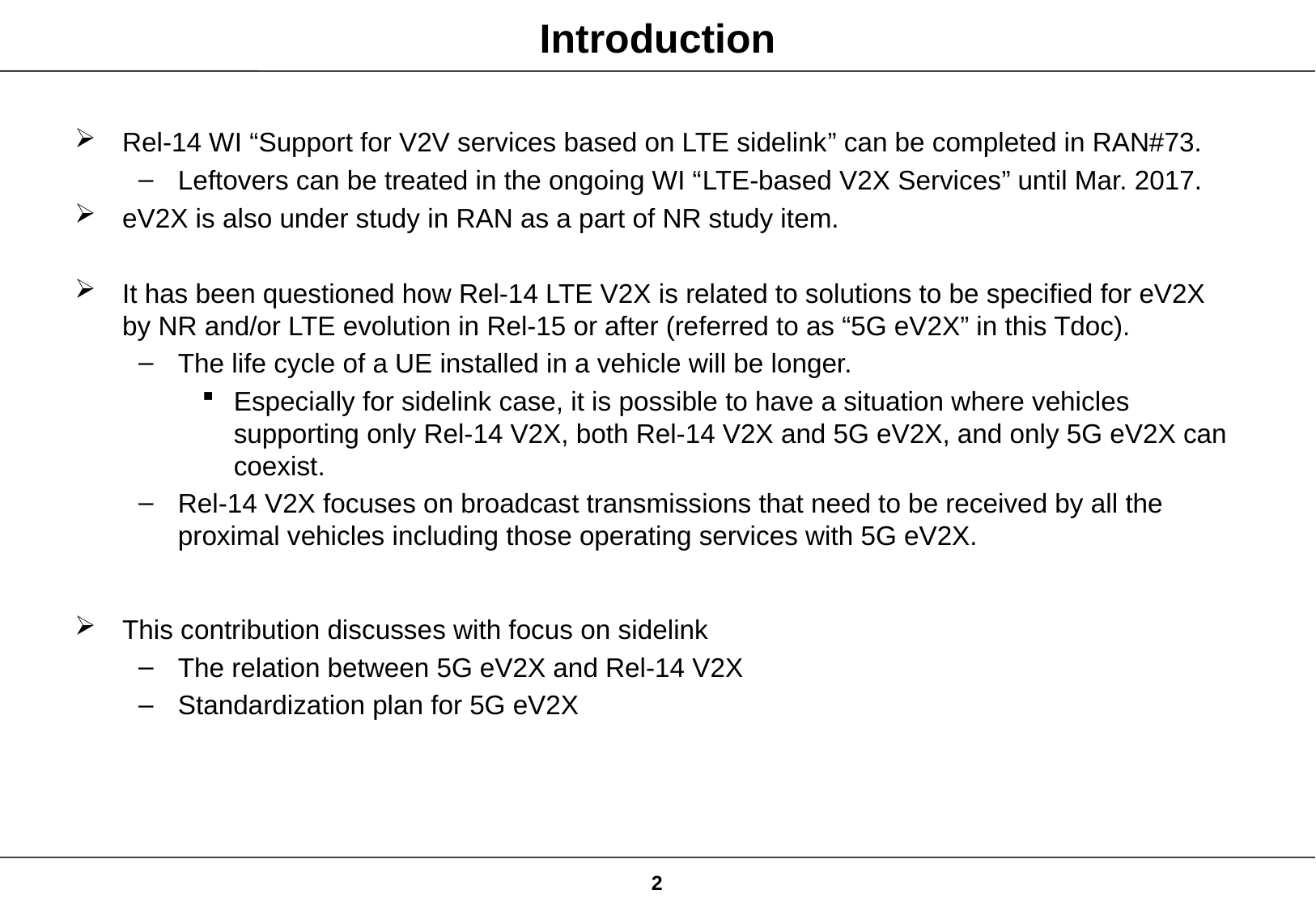

# Introduction
Rel-14 WI “Support for V2V services based on LTE sidelink” can be completed in RAN#73.
Leftovers can be treated in the ongoing WI “LTE-based V2X Services” until Mar. 2017.
eV2X is also under study in RAN as a part of NR study item.

It has been questioned how Rel-14 LTE V2X is related to solutions to be specified for eV2X by NR and/or LTE evolution in Rel-15 or after (referred to as “5G eV2X” in this Tdoc).
The life cycle of a UE installed in a vehicle will be longer.
Especially for sidelink case, it is possible to have a situation where vehicles supporting only Rel-14 V2X, both Rel-14 V2X and 5G eV2X, and only 5G eV2X can coexist.
Rel-14 V2X focuses on broadcast transmissions that need to be received by all the proximal vehicles including those operating services with 5G eV2X.

This contribution discusses with focus on sidelink
The relation between 5G eV2X and Rel-14 V2X
Standardization plan for 5G eV2X

2